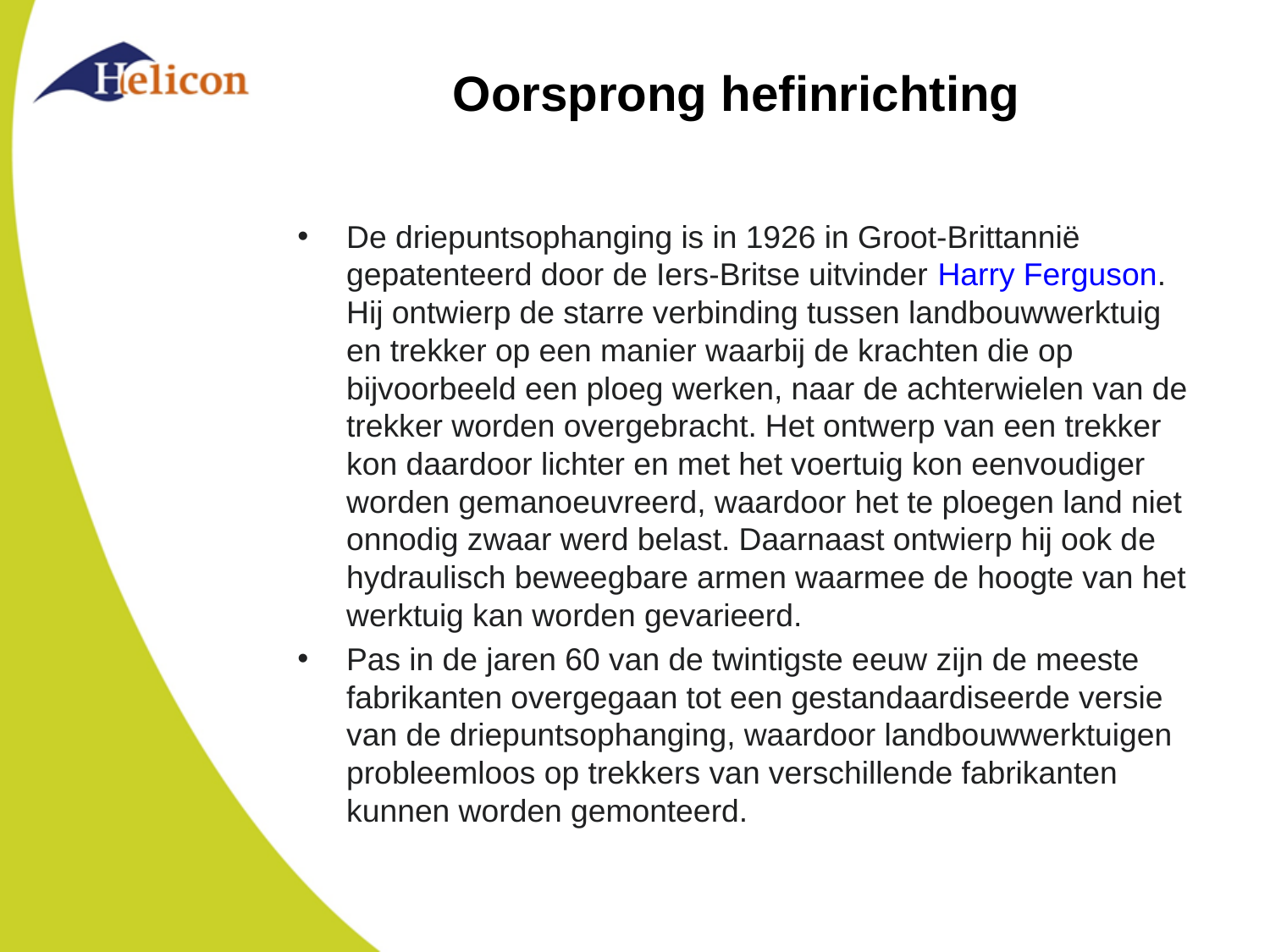

# Oorsprong hefinrichting

De driepuntsophanging is in 1926 in Groot-Brittannië gepatenteerd door de Iers-Britse uitvinder Harry Ferguson. Hij ontwierp de starre verbinding tussen landbouwwerktuig en trekker op een manier waarbij de krachten die op bijvoorbeeld een ploeg werken, naar de achterwielen van de trekker worden overgebracht. Het ontwerp van een trekker kon daardoor lichter en met het voertuig kon eenvoudiger worden gemanoeuvreerd, waardoor het te ploegen land niet onnodig zwaar werd belast. Daarnaast ontwierp hij ook de hydraulisch beweegbare armen waarmee de hoogte van het werktuig kan worden gevarieerd.
Pas in de jaren 60 van de twintigste eeuw zijn de meeste fabrikanten overgegaan tot een gestandaardiseerde versie van de driepuntsophanging, waardoor landbouwwerktuigen probleemloos op trekkers van verschillende fabrikanten kunnen worden gemonteerd.